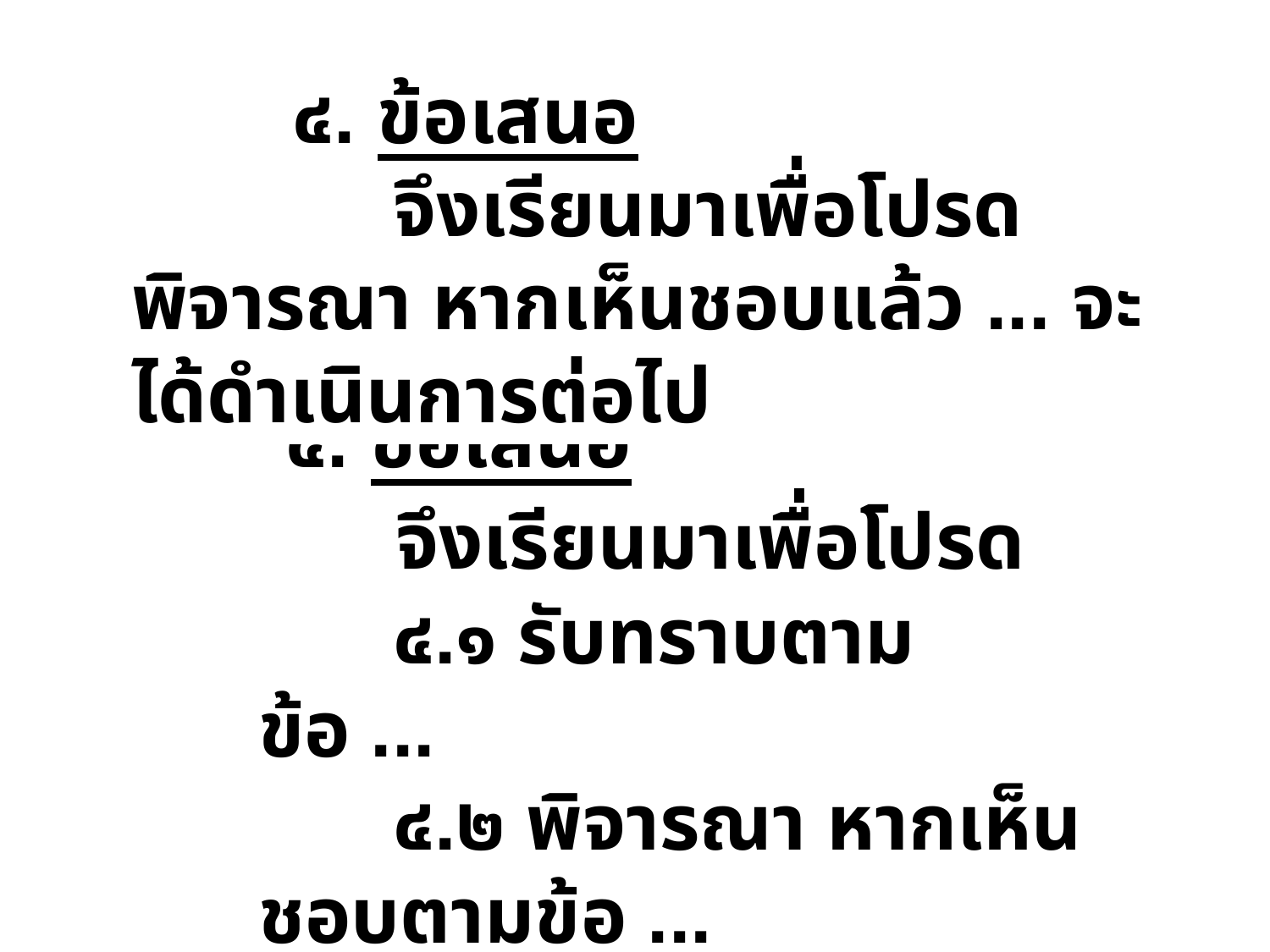

๔. ข้อเสนอ
             จึงเรียนมาเพื่อโปรดพิจารณา หากเห็นชอบแล้ว ... จะได้ดำเนินการต่อไป
       ๔. ข้อเสนอ
            จึงเรียนมาเพื่อโปรด
             ๔.๑ รับทราบตามข้อ ...
             ๔.๒ พิจารณา หากเห็นชอบตามข้อ ...
ขอได้กรุณาลงนามในหนังสือถึง ... ตามที่เสนอ
มาพร้อมนี้